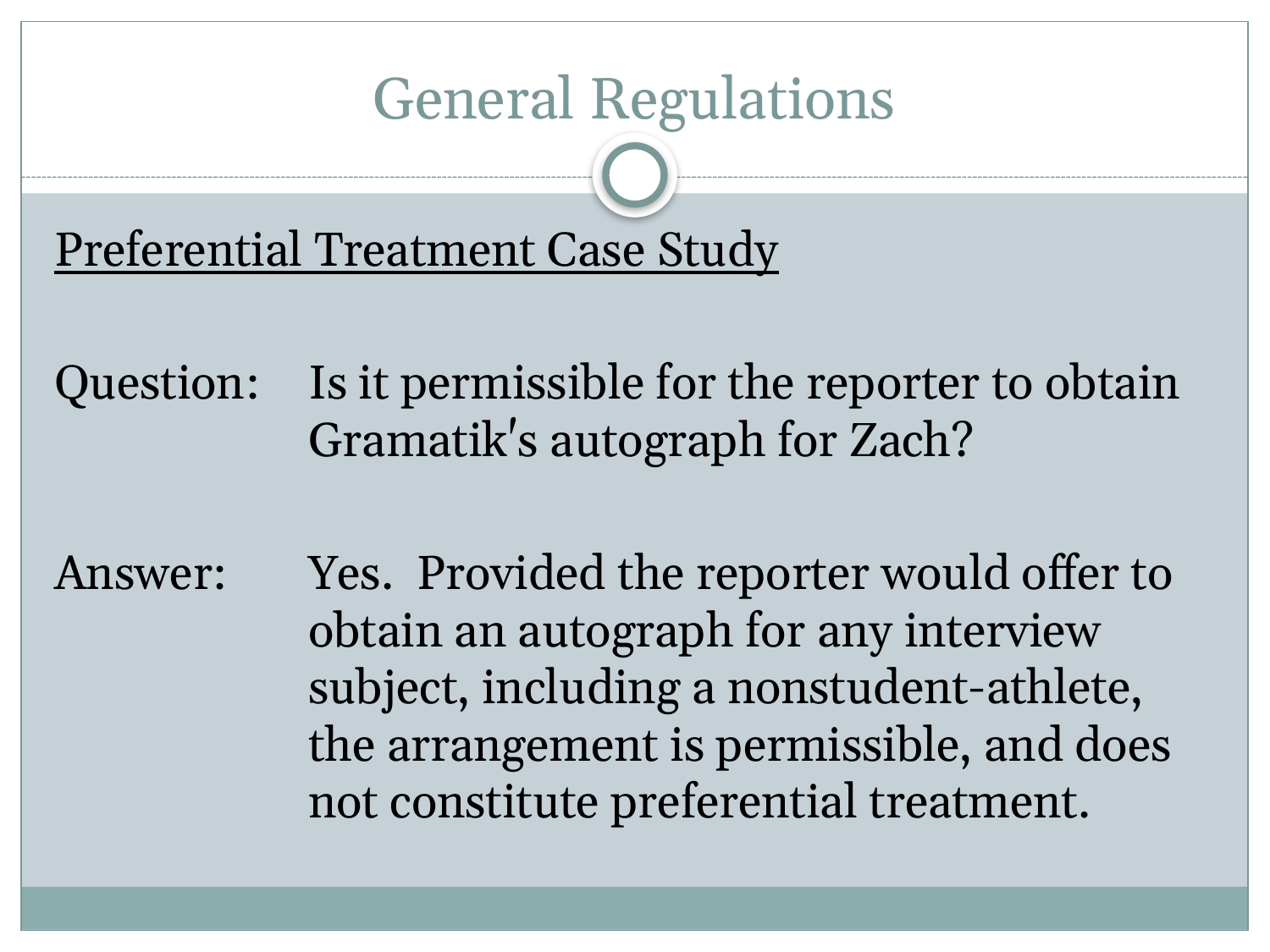

# General Regulations
Preferential Treatment Case Study

Question:	Is it permissible for the reporter to obtain 			Gramatik's autograph for Zach?

Answer:	Yes.  Provided the reporter would offer to 			obtain an autograph for any interview 			subject, including a nonstudent-athlete, 			the arrangement is permissible, and does 			not constitute preferential treatment.